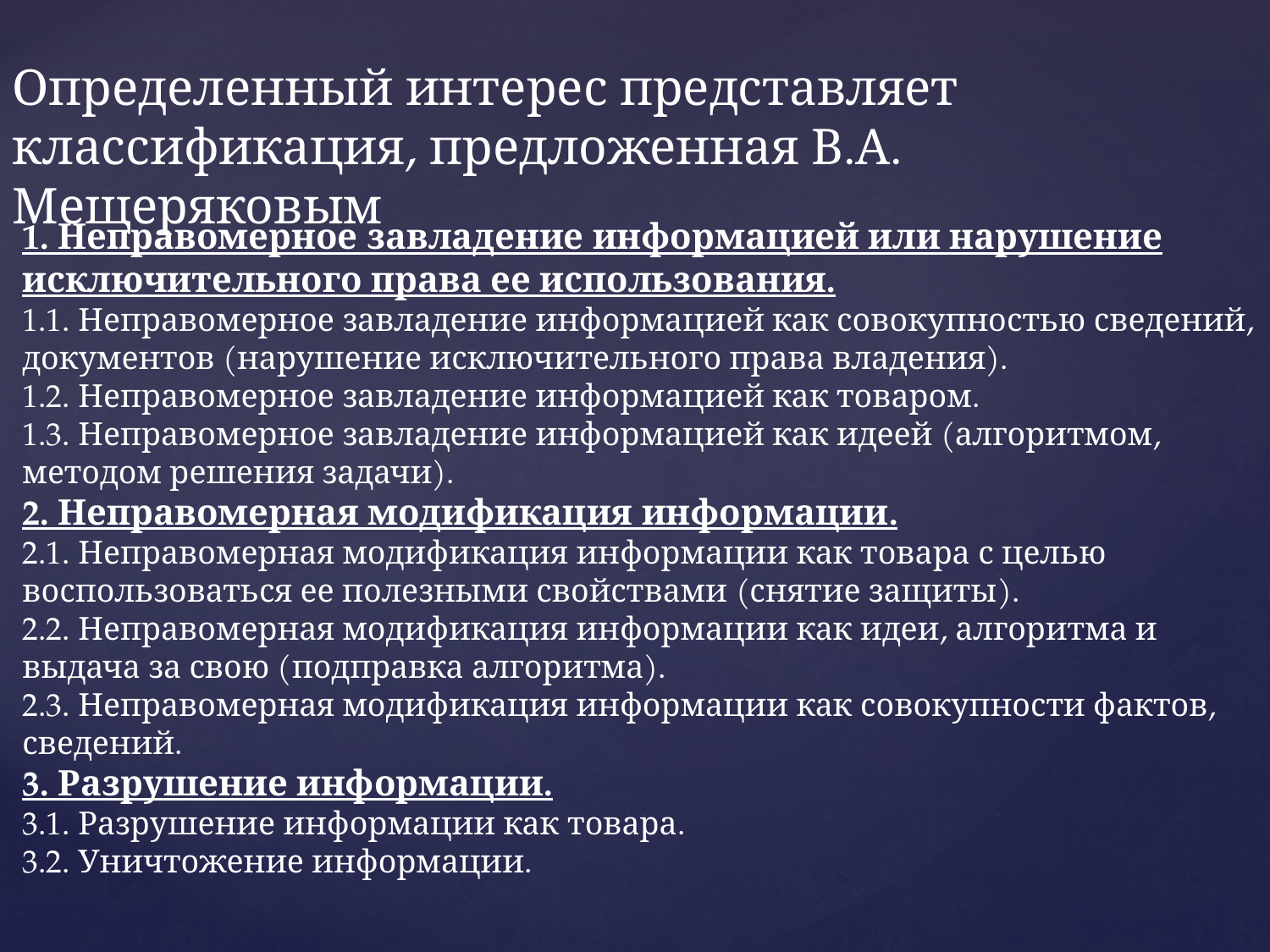

Определенный интерес представляет классификация, предложенная В.А. Мещеряковым
1. Неправомерное завладение информацией или нарушение исключительного права ее использования.
1.1. Неправомерное завладение информацией как совокупностью сведений, документов (нарушение исключительного права владения).
1.2. Неправомерное завладение информацией как товаром.
1.3. Неправомерное завладение информацией как идеей (алгоритмом, методом решения задачи).
2. Неправомерная модификация информации.
2.1. Неправомерная модификация информации как товара с целью воспользоваться ее полезными свойствами (снятие защиты).
2.2. Неправомерная модификация информации как идеи, алгоритма и выдача за свою (подправка алгоритма).
2.3. Неправомерная модификация информации как совокупности фактов, сведений.
3. Разрушение информации.
3.1. Разрушение информации как товара.
3.2. Уничтожение информации.